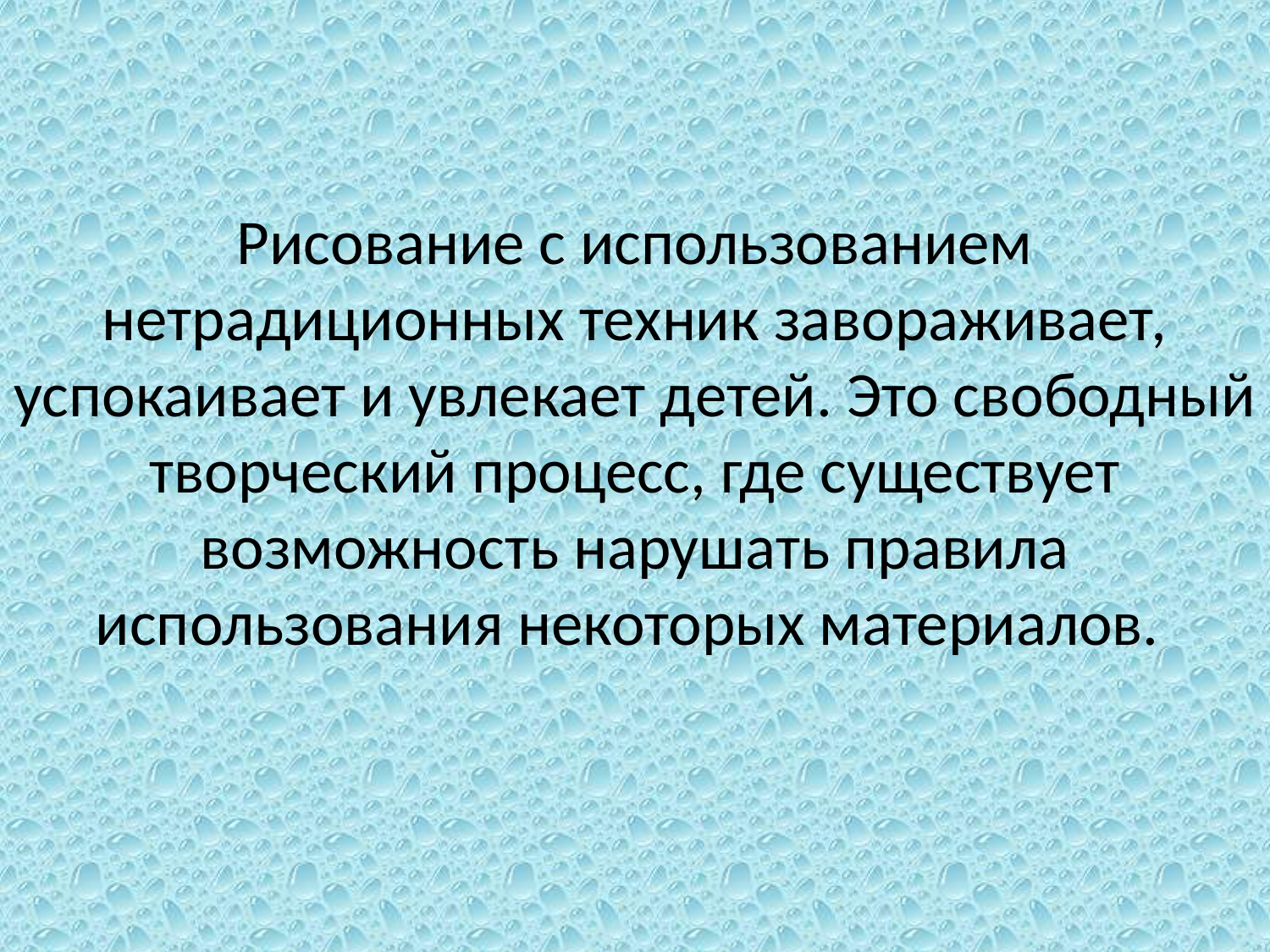

# Рисование с использованием нетрадиционных техник завораживает, успокаивает и увлекает детей. Это свободный творческий процесс, где существует возможность нарушать правила использования некоторых материалов.